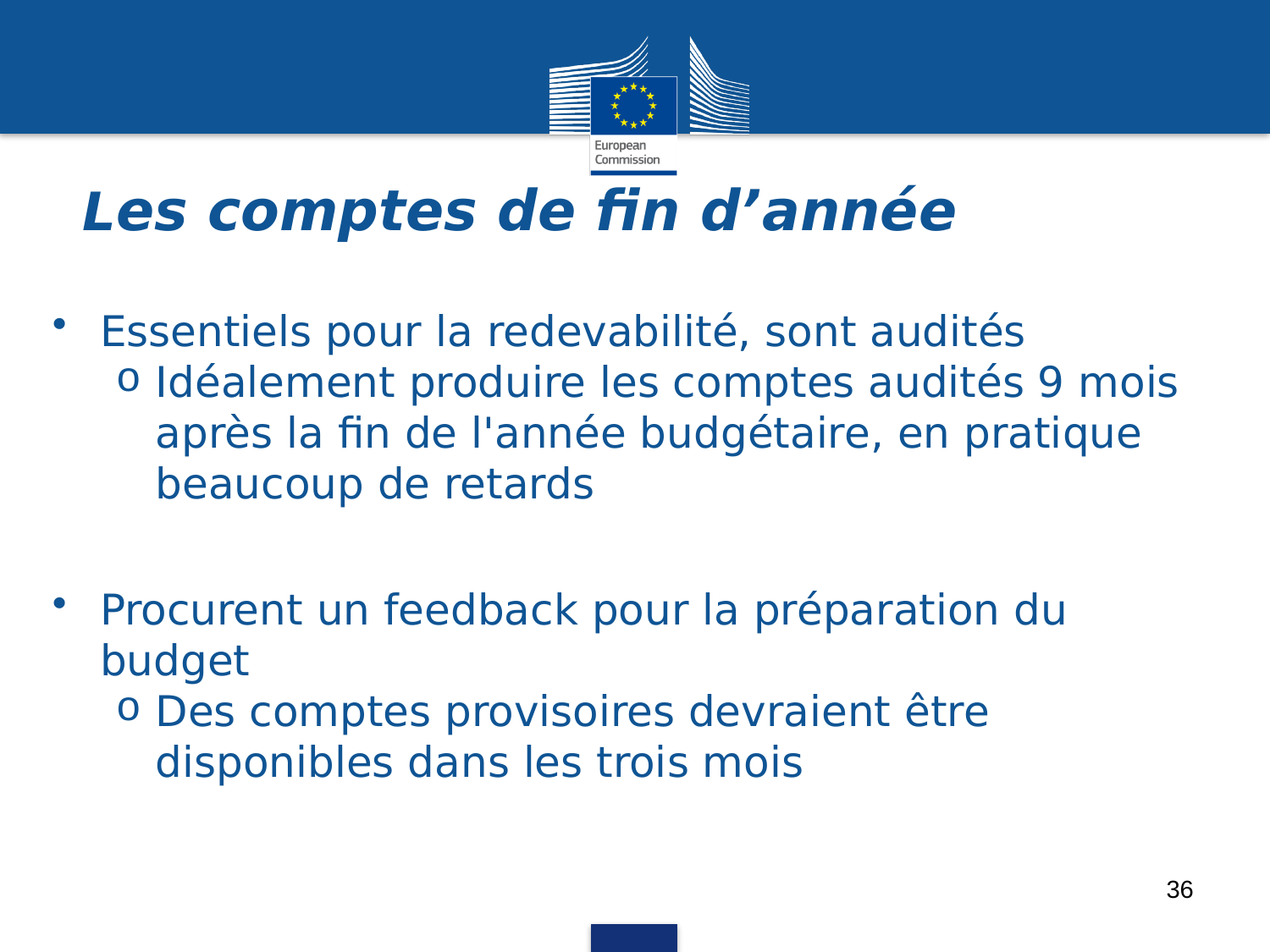

# Les comptes de fin d’année
Essentiels pour la redevabilité, sont audités
Idéalement produire les comptes audités 9 mois après la fin de l'année budgétaire, en pratique beaucoup de retards

Procurent un feedback pour la préparation du budget
Des comptes provisoires devraient être disponibles dans les trois mois

36